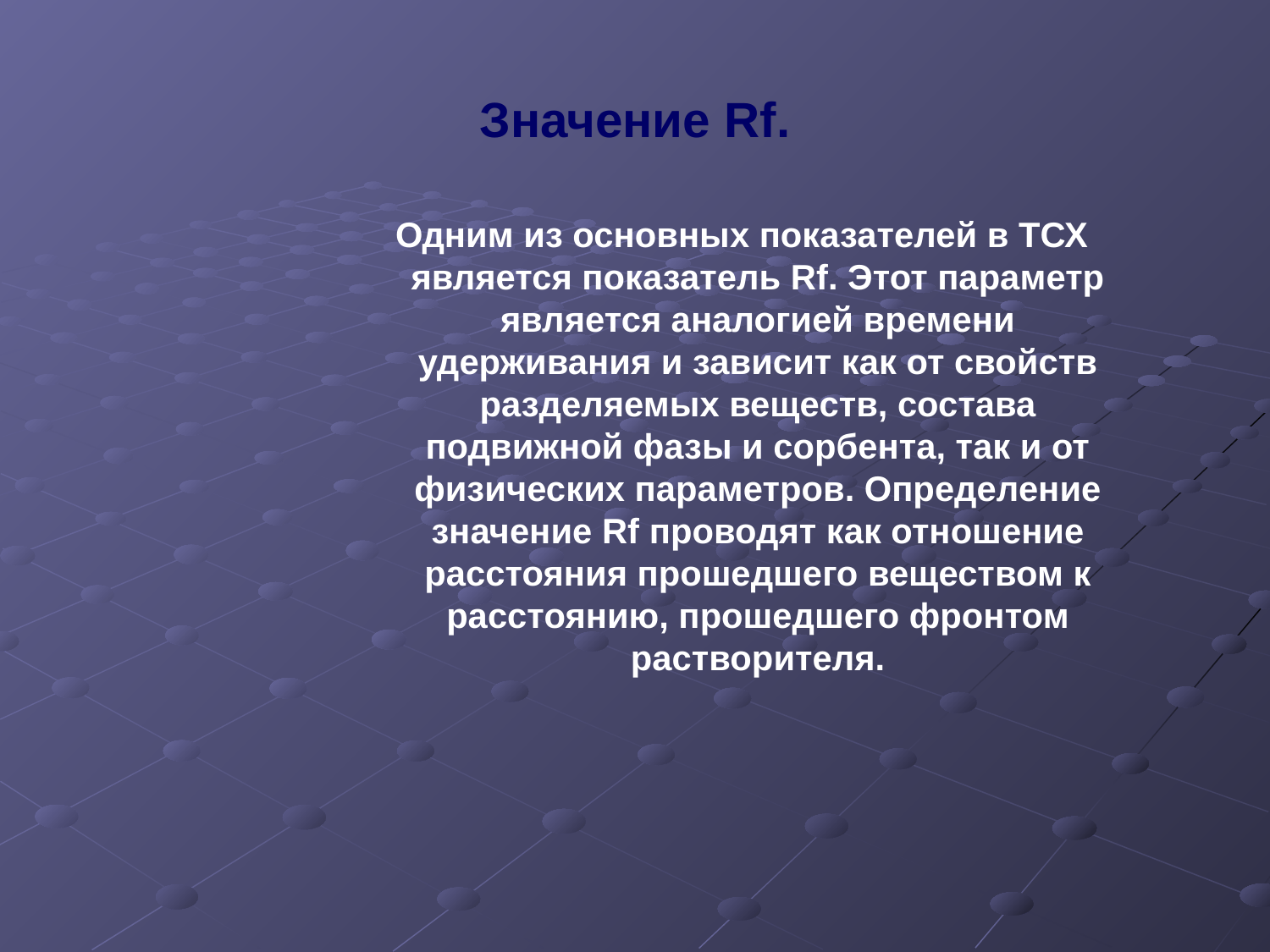

# Значение Rf.
Одним из основных показателей в ТСХ является показатель Rf. Этот параметр является аналогией времени удерживания и зависит как от свойств разделяемых веществ, состава подвижной фазы и сорбента, так и от физических параметров. Определение значение Rf проводят как отношение расстояния прошедшего веществом к расстоянию, прошедшего фронтом растворителя.